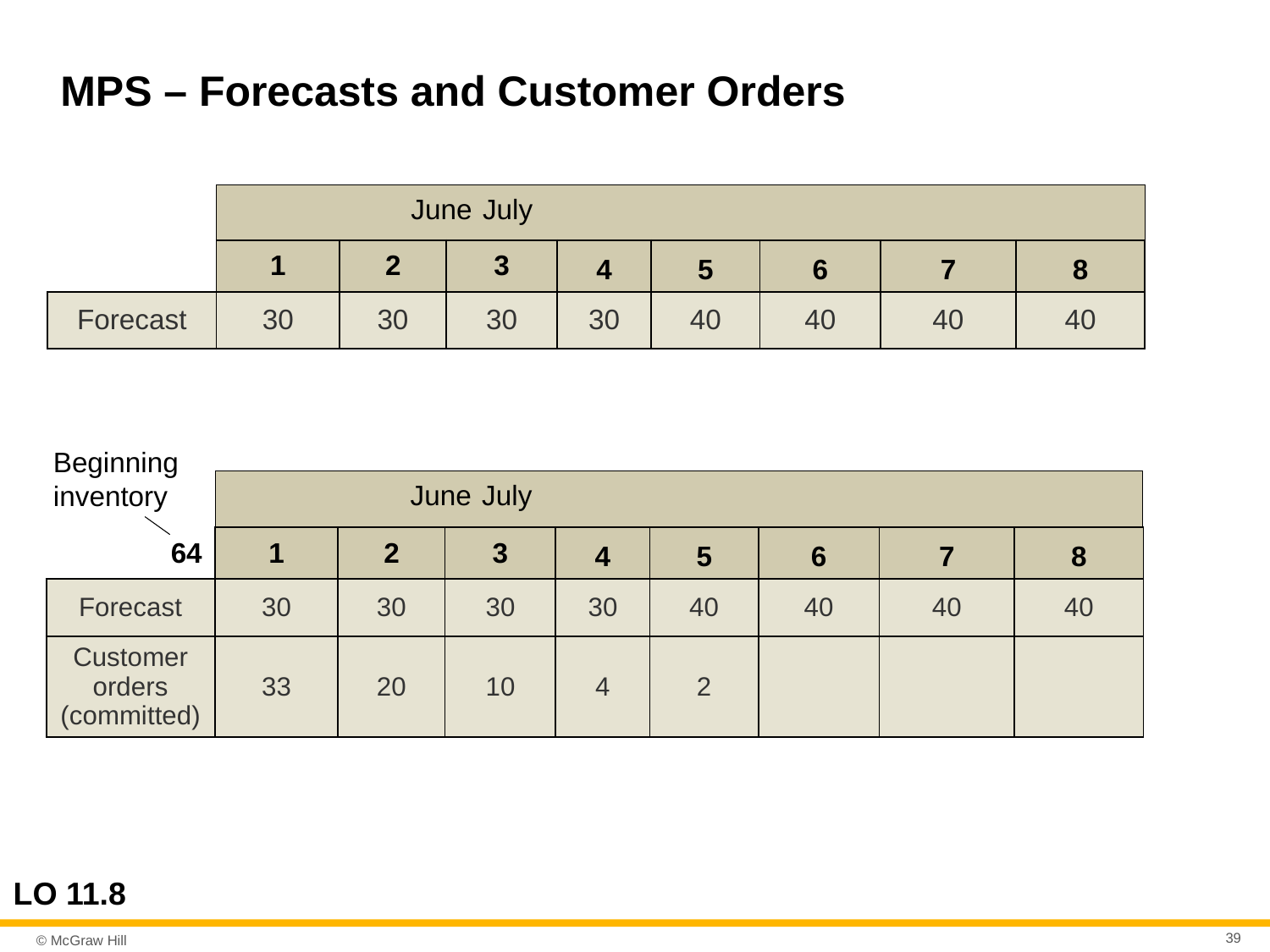

# MPS – Forecasts and Customer Orders
June	July
|  | 1 | 2 | 3 | 4 | 5 | 6 | 7 | 8 |
| --- | --- | --- | --- | --- | --- | --- | --- | --- |
| Forecast | 30 | 30 | 30 | 30 | 40 | 40 | 40 | 40 |
Beginning inventory
June	July
| 64 | 1 | 2 | 3 | 4 | 5 | 6 | 7 | 8 |
| --- | --- | --- | --- | --- | --- | --- | --- | --- |
| Forecast | 30 | 30 | 30 | 30 | 40 | 40 | 40 | 40 |
| Customer orders (committed) | 33 | 20 | 10 | 4 | 2 |  |  |  |
LO 11.8